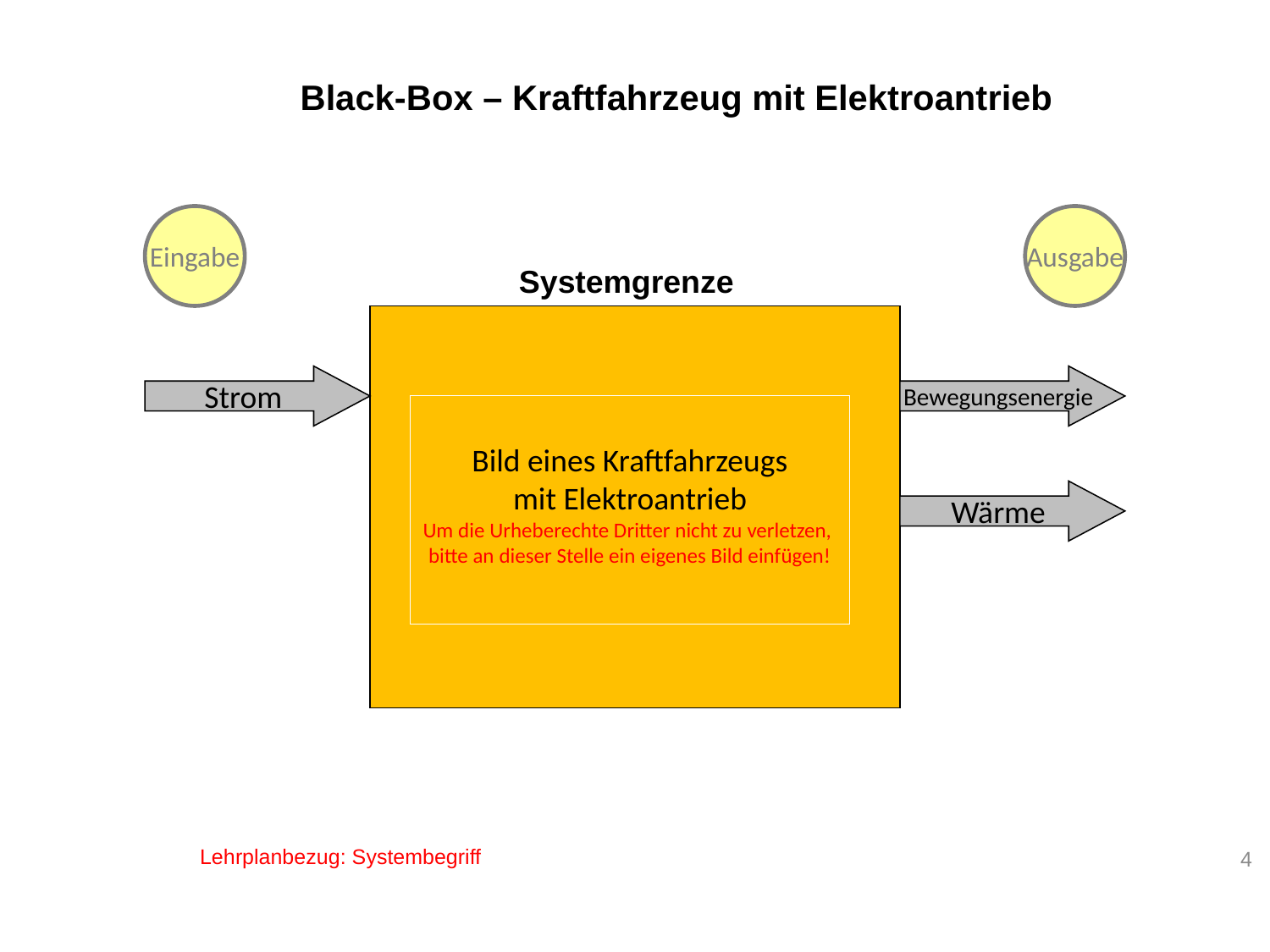

# Black-Box – Kraftfahrzeug mit Elektroantrieb
Eingabe
Ausgabe
Systemgrenze

Strom
Bewegungsenergie

Bild eines Kraftfahrzeugs
mit Elektroantrieb
Um die Urheberechte Dritter nicht zu verletzen,
bitte an dieser Stelle ein eigenes Bild einfügen!

Wärme
4
Lehrplanbezug: Systembegriff